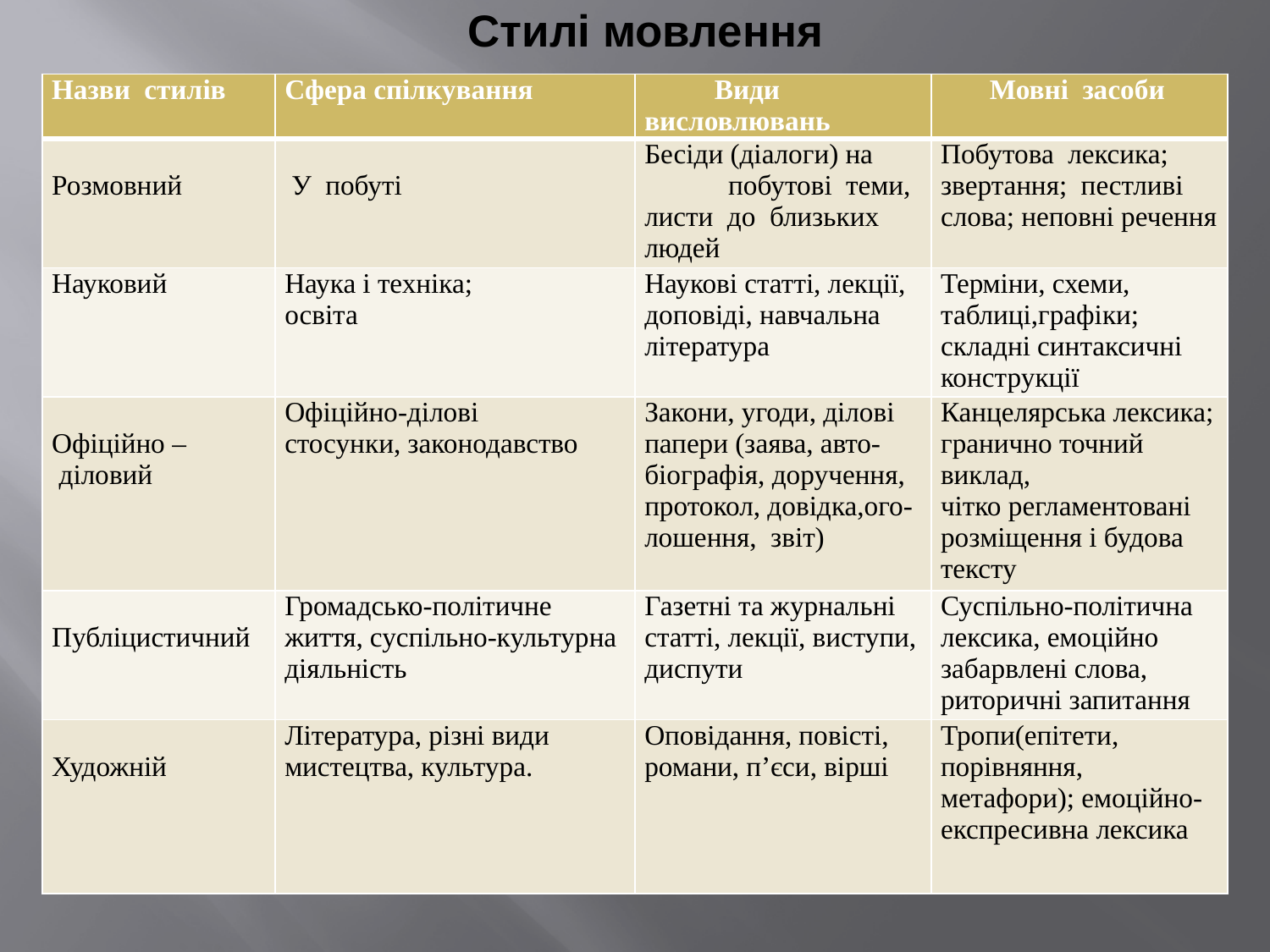

# Стилі мовлення
| Назви стилів | Сфера спілкування | Види висловлювань | Мовні засоби |
| --- | --- | --- | --- |
| Розмовний | У побуті | Бесіди (діалоги) на побутові теми, листи до близьких людей | Побутова лексика; звертання; пестливі слова; неповні речення |
| Науковий | Наука і техніка; освіта | Наукові статті, лекції, доповіді, навчальна література | Терміни, схеми, таблиці,графіки; складні синтаксичні конструкції |
| Офіційно – діловий | Офіційно-ділові стосунки, законодавство | Закони, угоди, ділові папери (заява, авто- біографія, доручення, протокол, довідка,ого- лошення, звіт) | Канцелярська лексика; гранично точний виклад, чітко регламентовані розміщення і будова тексту |
| Публіцистичний | Громадсько-політичне життя, суспільно-культурна діяльність | Газетні та журнальні статті, лекції, виступи, диспути | Суспільно-політична лексика, емоційно забарвлені слова, риторичні запитання |
| Художній | Література, різні види мистецтва, культура. | Оповідання, повісті, романи, п’єси, вірші | Тропи(епітети, порівняння, метафори); емоційно-експресивна лексика |